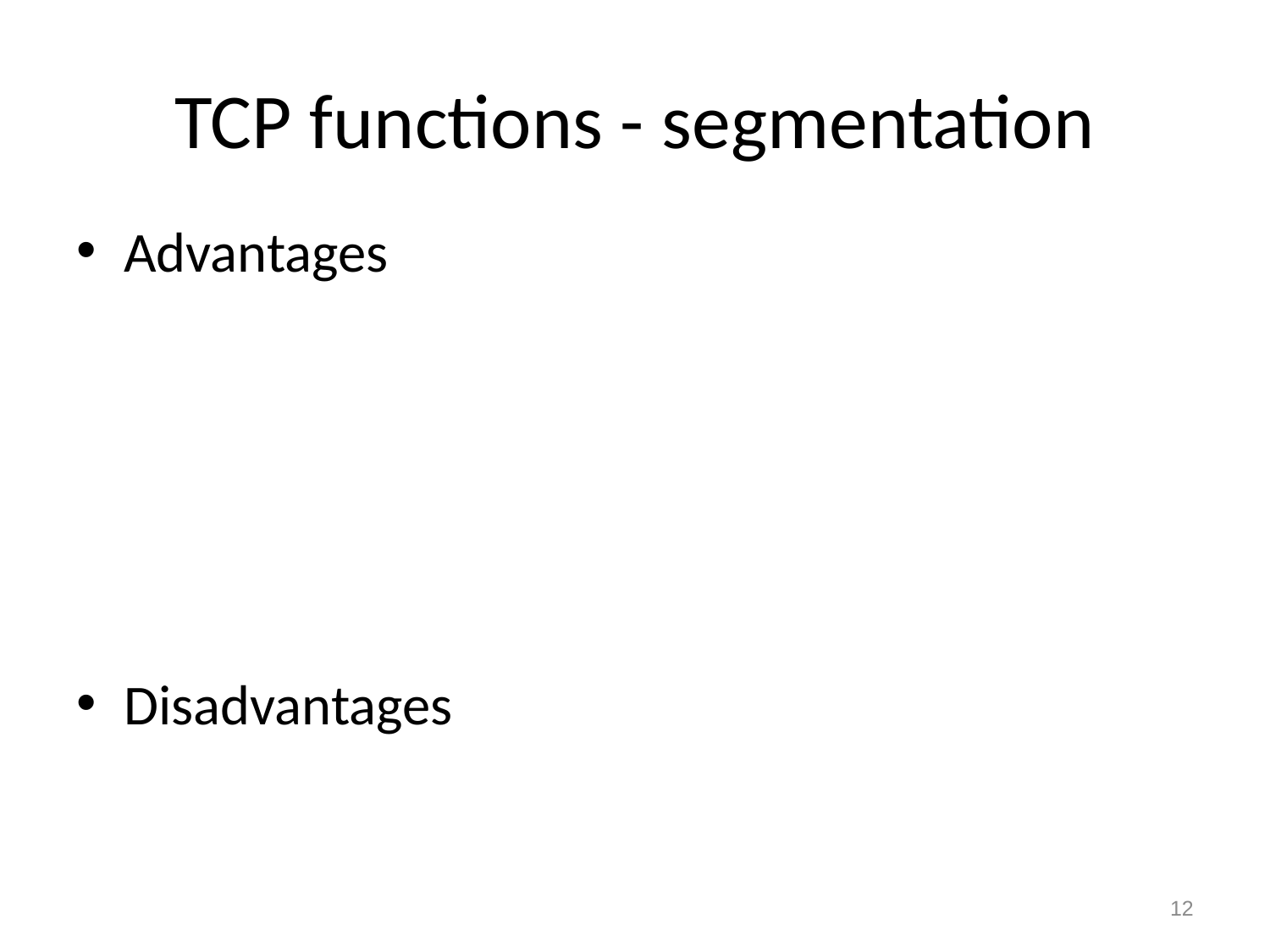

# TCP functions - segmentation
Advantages

Disadvantages

12